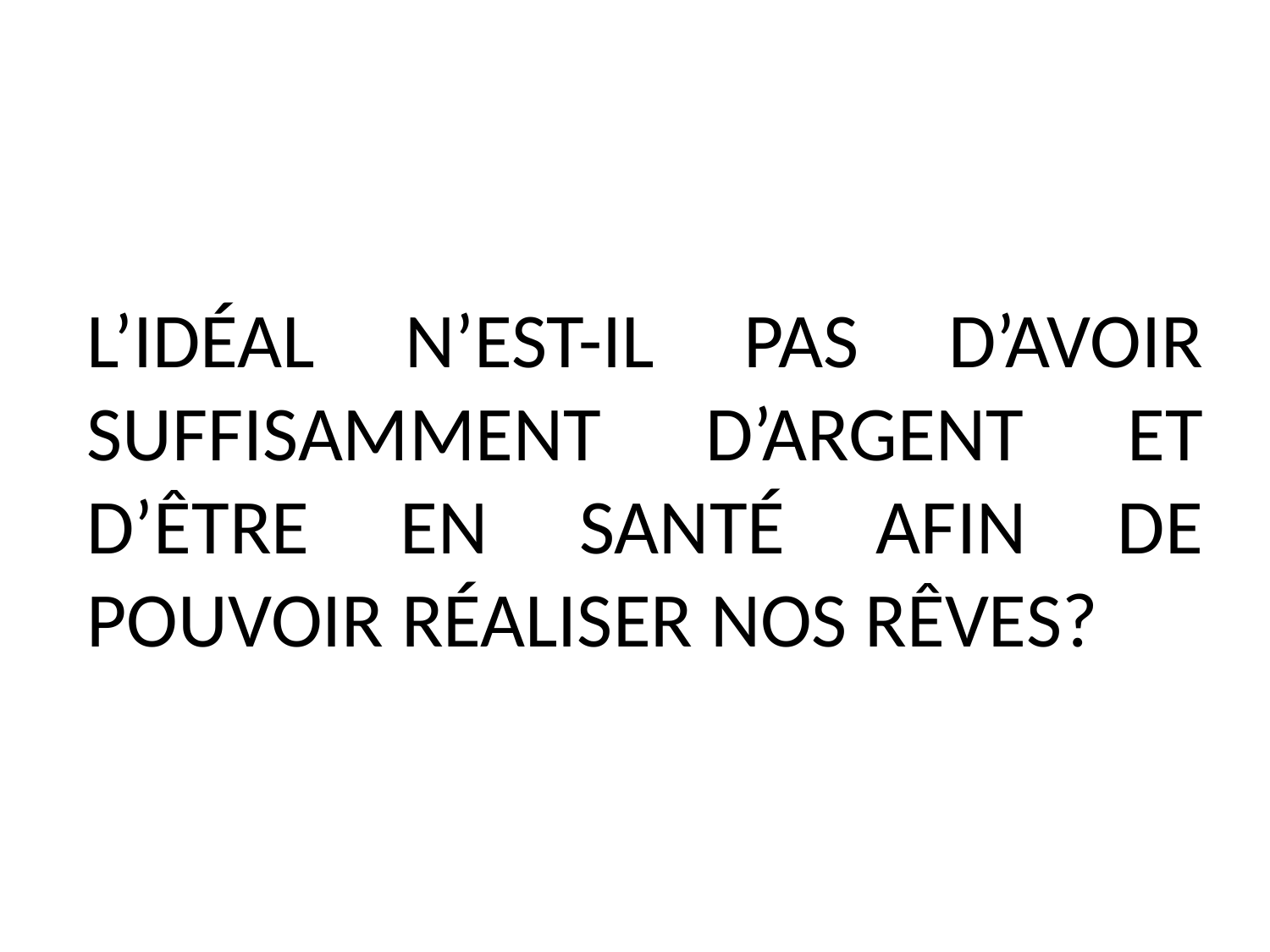

# L’idéal n’est-il pas d’avoir suffisamment d’argent et d’être en santé afin de pouvoir réaliser nos rêves?